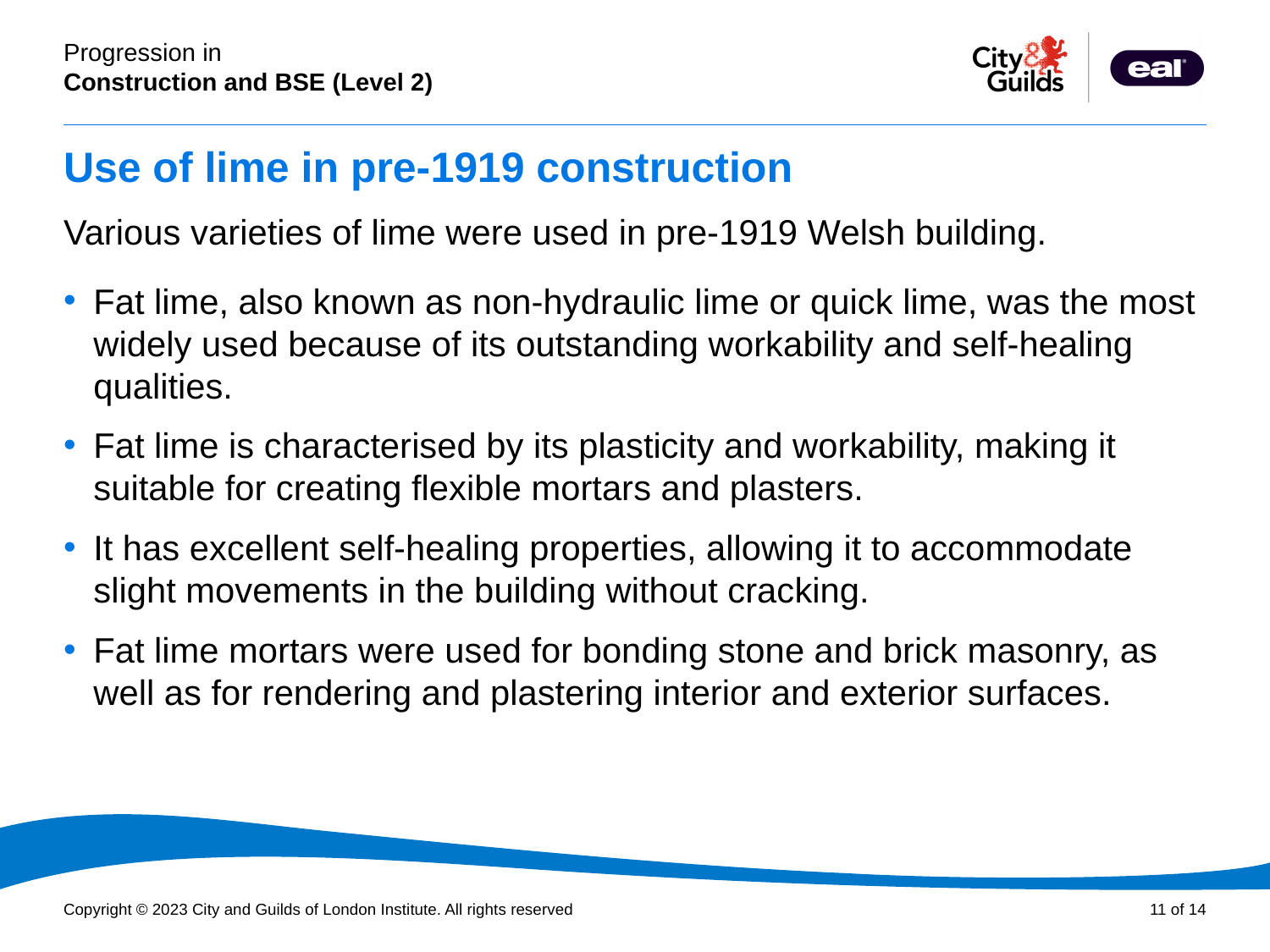

Use of lime in pre-1919 construction
Various varieties of lime were used in pre-1919 Welsh building.
Fat lime, also known as non-hydraulic lime or quick lime, was the most widely used because of its outstanding workability and self-healing qualities.
Fat lime is characterised by its plasticity and workability, making it suitable for creating flexible mortars and plasters.
It has excellent self-healing properties, allowing it to accommodate slight movements in the building without cracking.
Fat lime mortars were used for bonding stone and brick masonry, as well as for rendering and plastering interior and exterior surfaces.